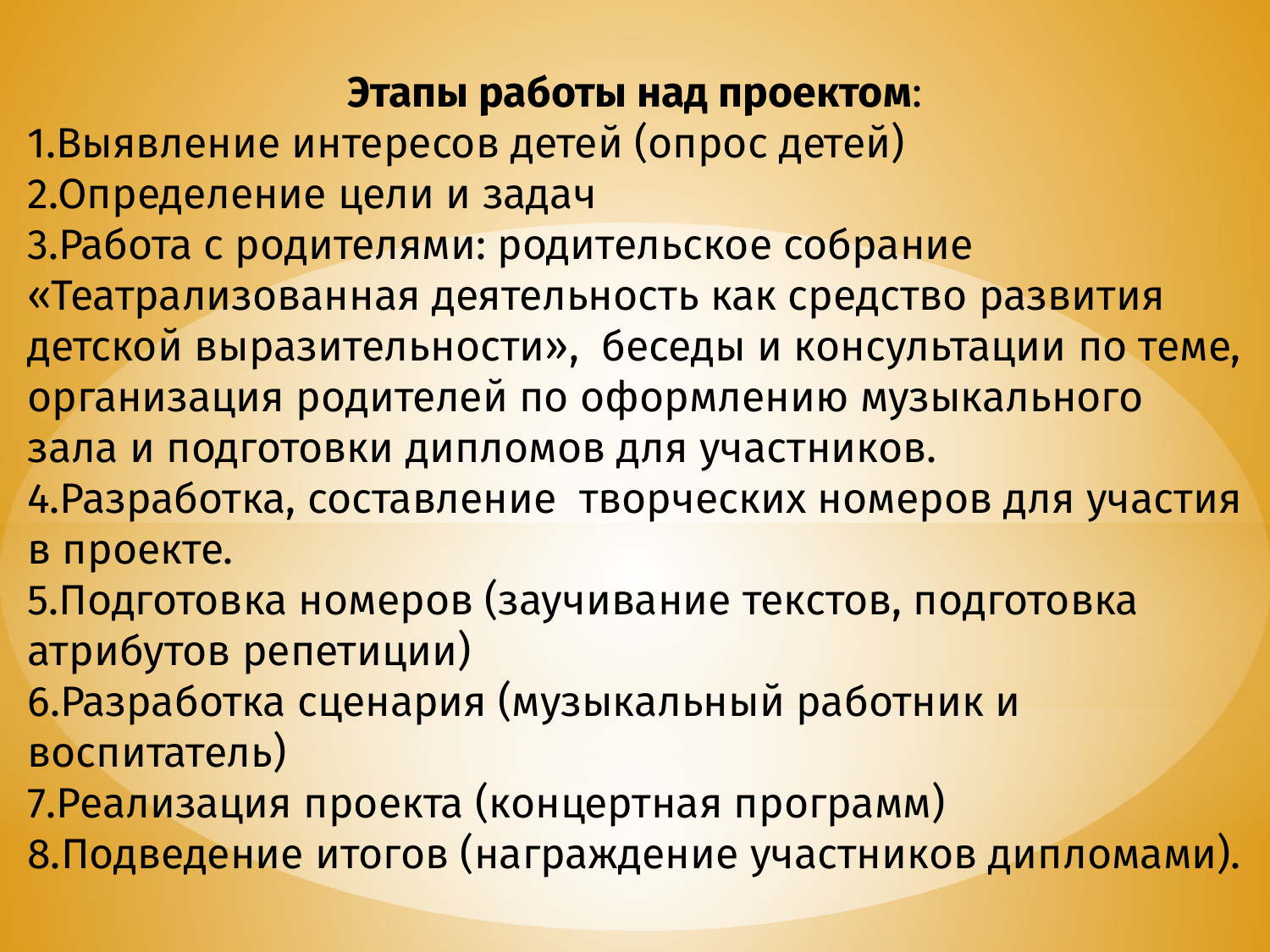

Этапы работы над проектом:
1.Выявление интересов детей (опрос детей)
2.Определение цели и задач
3.Работа с родителями: родительское собрание «Театрализованная деятельность как средство развития детской выразительности»,  беседы и консультации по теме, организация родителей по оформлению музыкального зала и подготовки дипломов для участников.
4.Разработка, составление  творческих номеров для участия в проекте.
5.Подготовка номеров (заучивание текстов, подготовка атрибутов репетиции)
6.Разработка сценария (музыкальный работник и воспитатель)
7.Реализация проекта (концертная программ)
8.Подведение итогов (награждение участников дипломами).